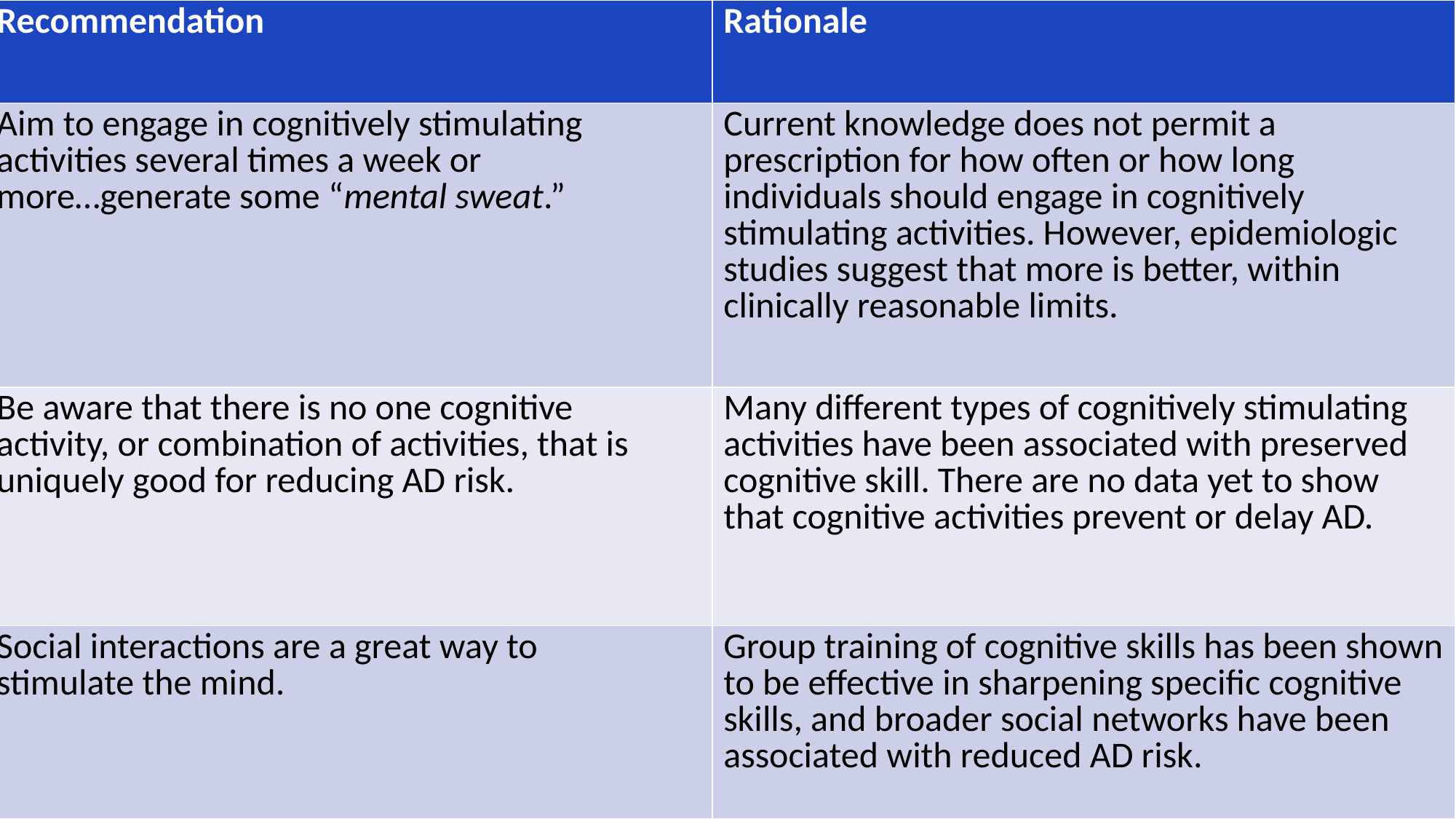

#

| Recommendation | Rationale |
| --- | --- |
| Aim to engage in cognitively stimulating activities several times a week or more…generate some “mental sweat.” | Current knowledge does not permit a prescription for how often or how long individuals should engage in cognitively stimulating activities. However, epidemiologic studies suggest that more is better, within clinically reasonable limits. |
| Be aware that there is no one cognitive activity, or combination of activities, that is uniquely good for reducing AD risk. | Many different types of cognitively stimulating activities have been associated with preserved cognitive skill. There are no data yet to show that cognitive activities prevent or delay AD. |
| Social interactions are a great way to stimulate the mind. | Group training of cognitive skills has been shown to be effective in sharpening specific cognitive skills, and broader social networks have been associated with reduced AD risk. |